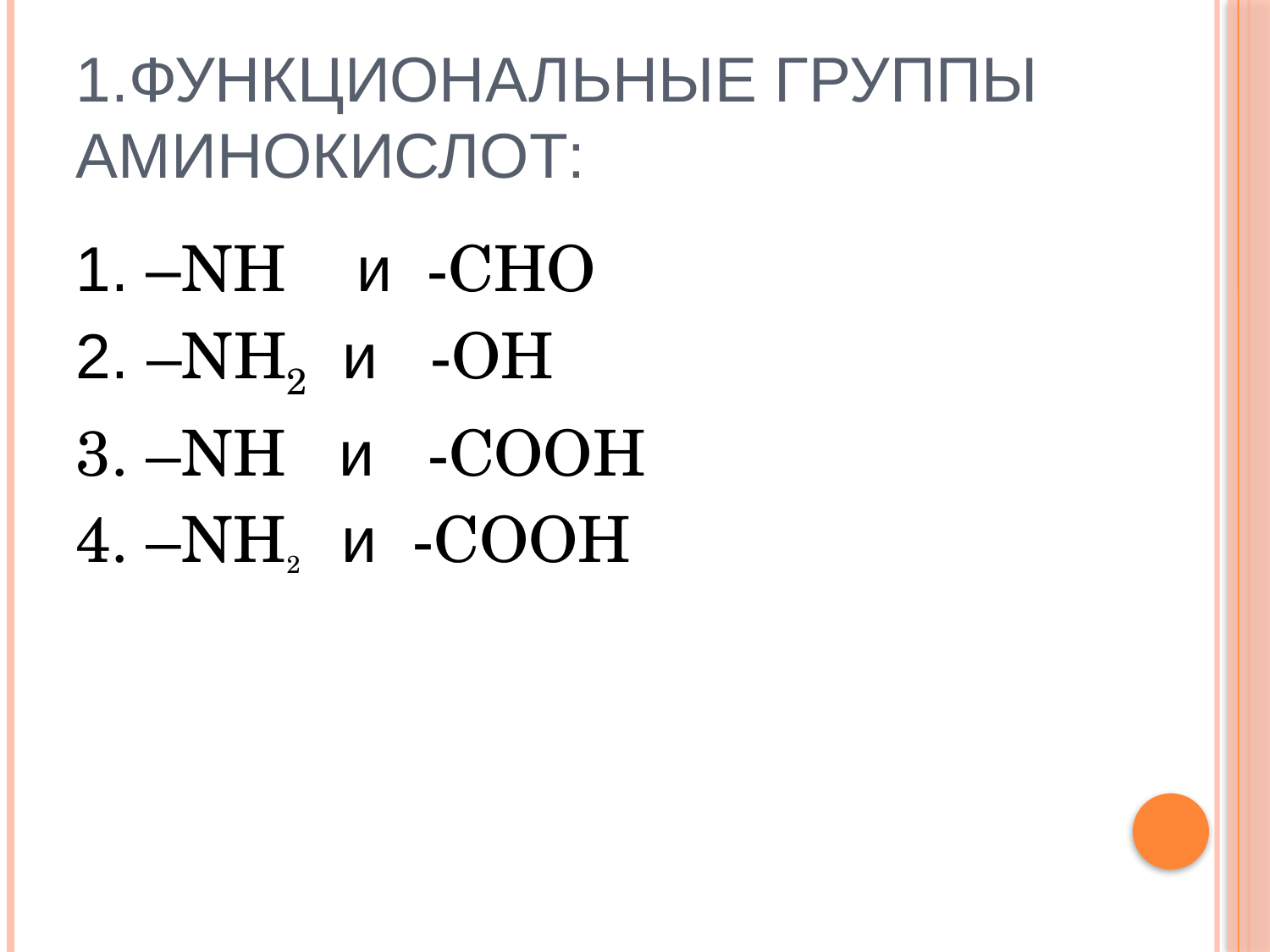

# 1.Функциональные группы аминокислот:
1. –NH    и  -CHO
2. –NH2  и   -OH
3. –NH   и   -COOH
4. –NH2   и  -COOH